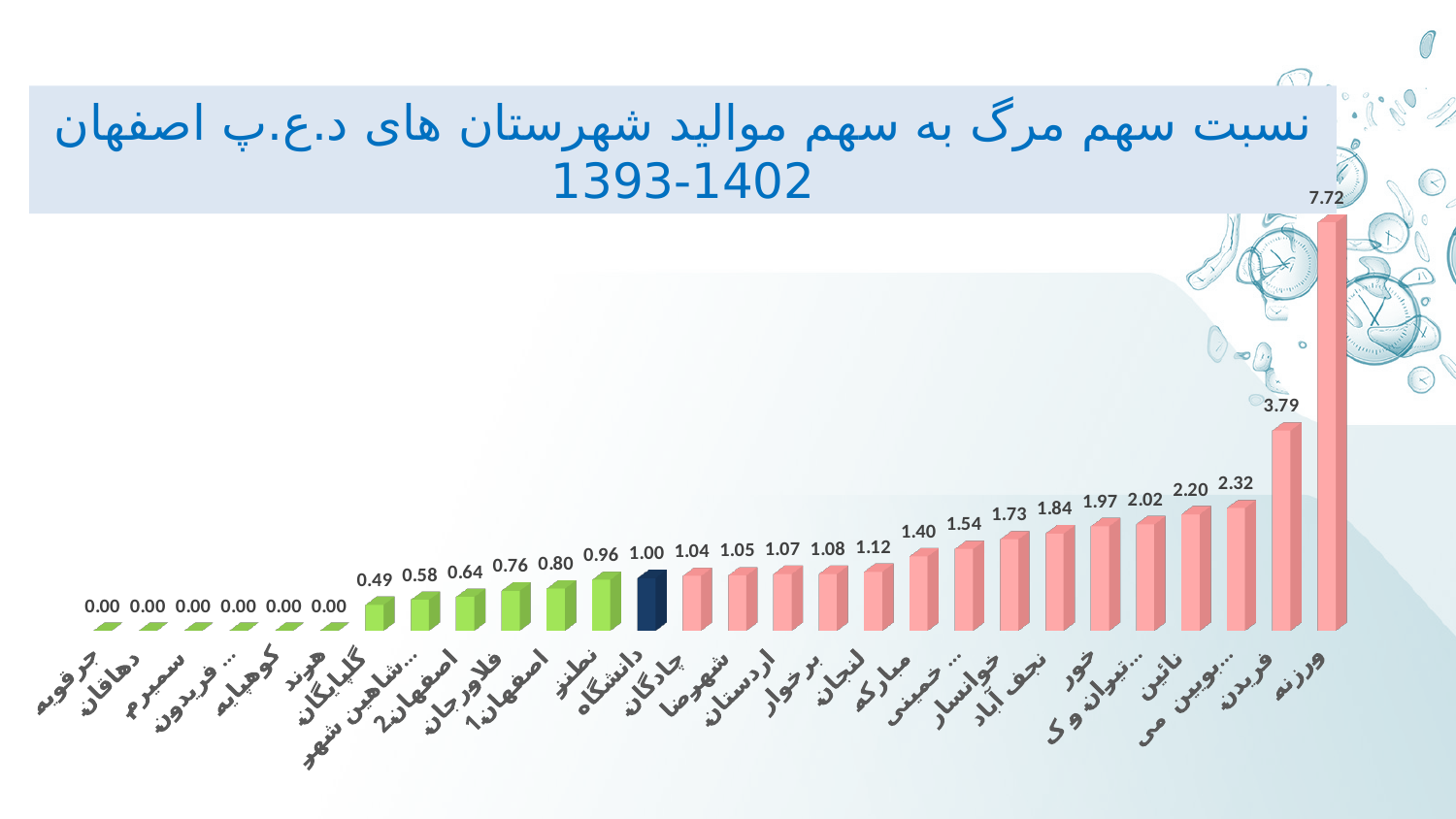

# نسبت سهم مرگ به سهم موالید شهرستان های د.ع.پ اصفهان 1402-1393

[unsupported chart]